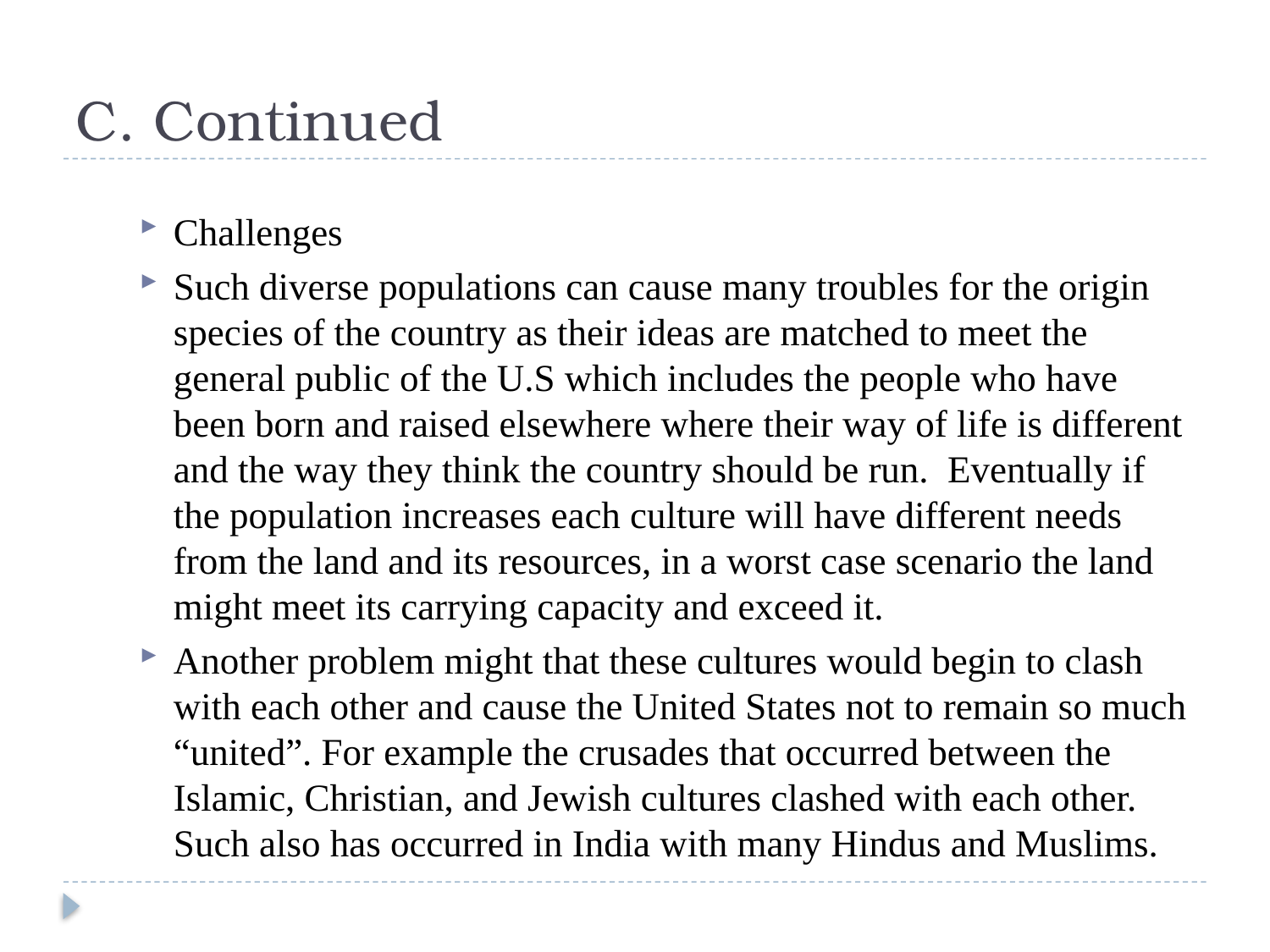

# C. Continued
Challenges
Such diverse populations can cause many troubles for the origin species of the country as their ideas are matched to meet the general public of the U.S which includes the people who have been born and raised elsewhere where their way of life is different and the way they think the country should be run.  Eventually if the population increases each culture will have different needs from the land and its resources, in a worst case scenario the land might meet its carrying capacity and exceed it.
Another problem might that these cultures would begin to clash with each other and cause the United States not to remain so much “united”. For example the crusades that occurred between the Islamic, Christian, and Jewish cultures clashed with each other. Such also has occurred in India with many Hindus and Muslims.